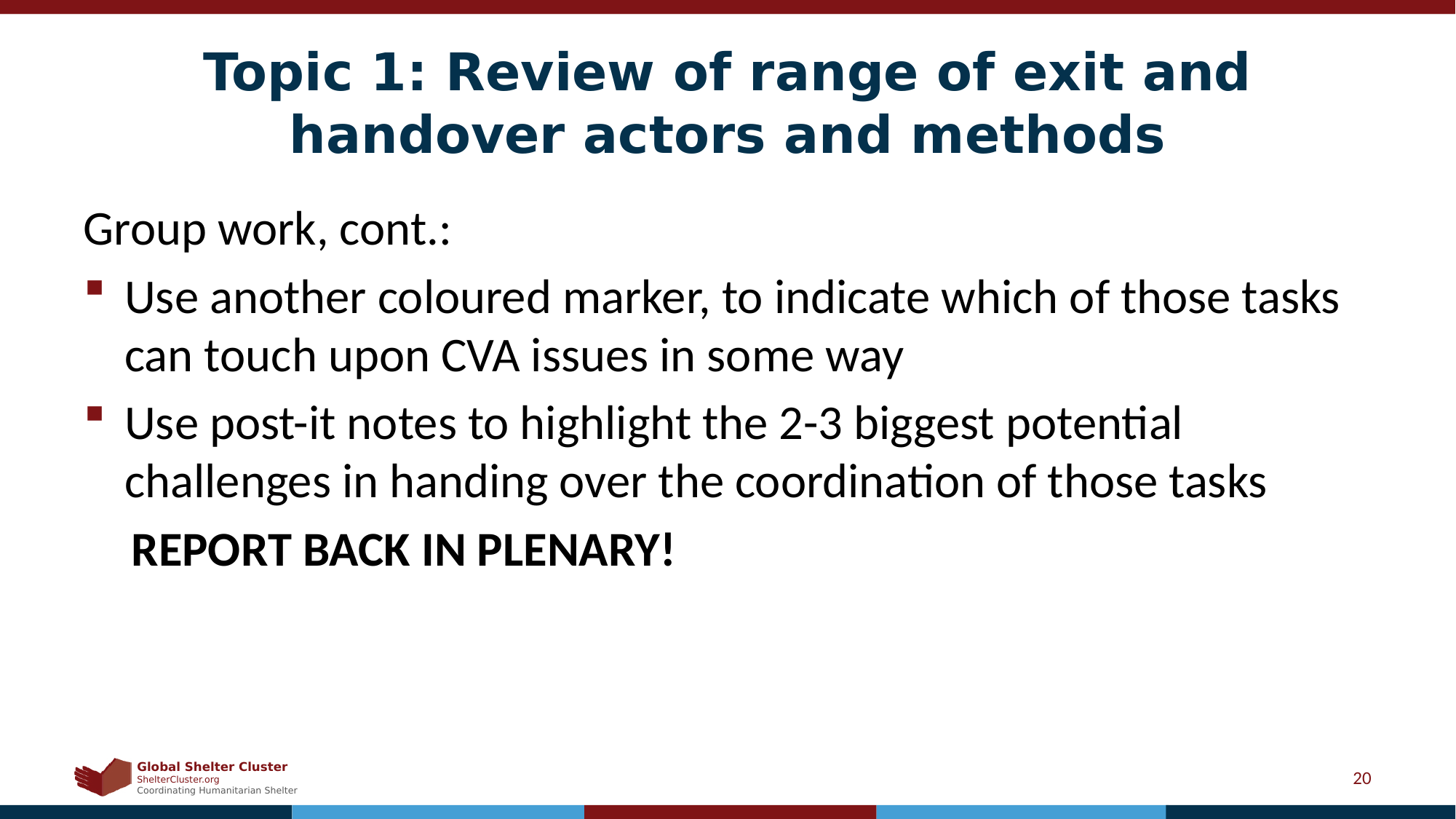

# Topic 1: Review of range of exit and handover actors and methods
Group work, cont.:
Use another coloured marker, to indicate which of those tasks can touch upon CVA issues in some way
Use post-it notes to highlight the 2-3 biggest potential challenges in handing over the coordination of those tasks
REPORT BACK IN PLENARY!
20